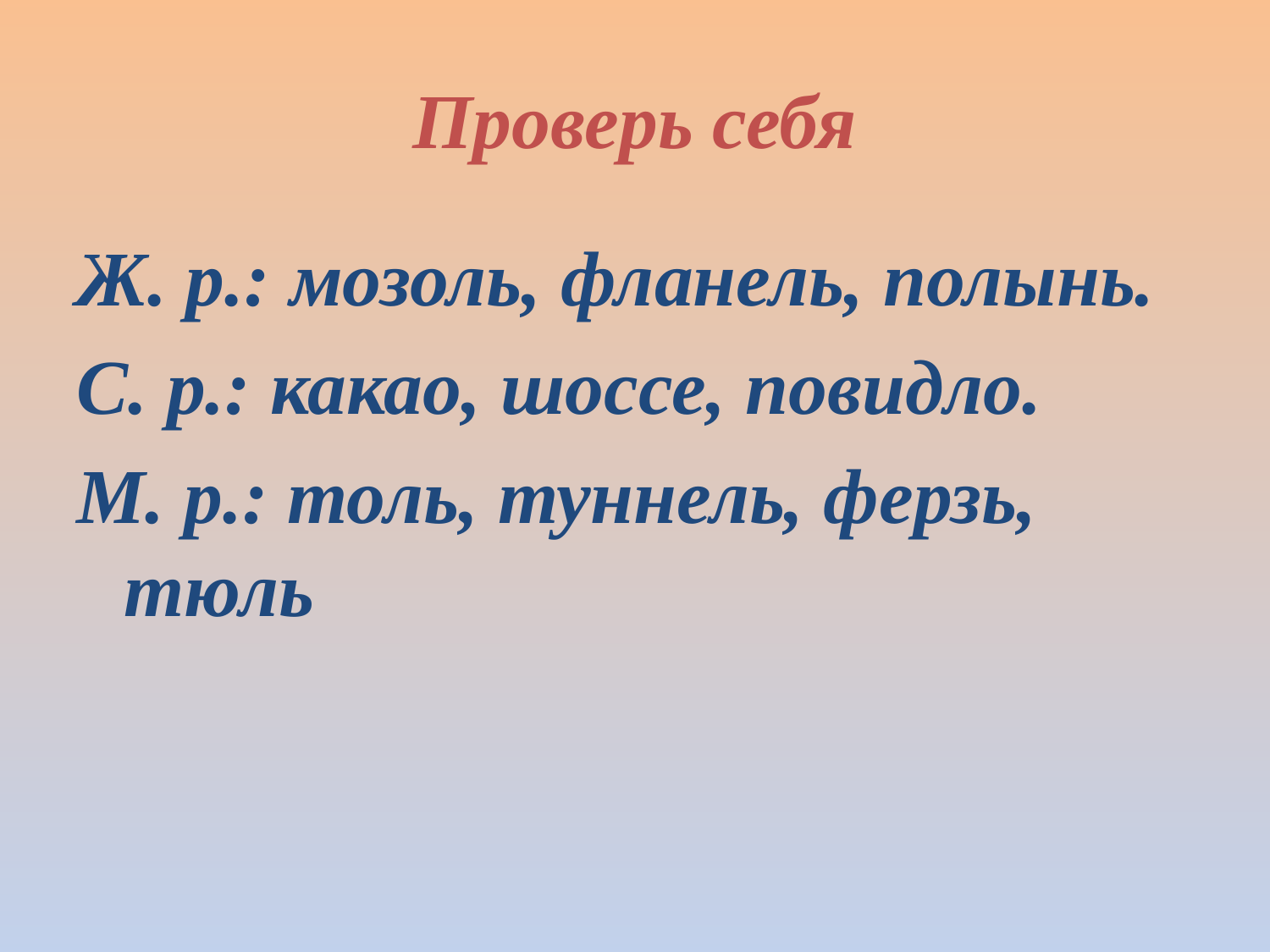

# Проверь себя
Ж. р.: мозоль, фланель, полынь.
С. р.: какао, шоссе, повидло.
М. р.: толь, туннель, ферзь, тюль